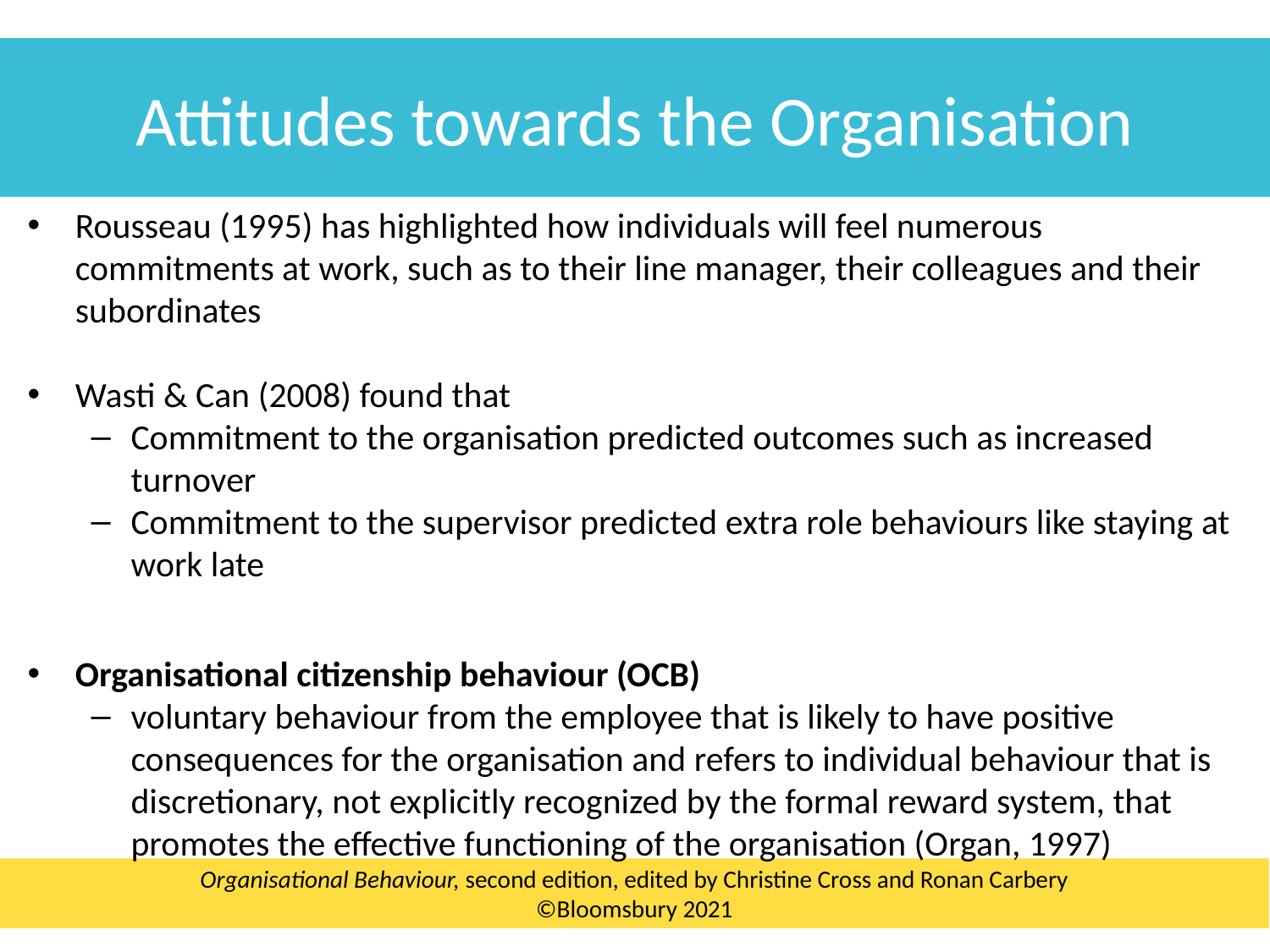

Attitudes towards the Organisation
Rousseau (1995) has highlighted how individuals will feel numerous commitments at work, such as to their line manager, their colleagues and their subordinates

Wasti & Can (2008) found that
Commitment to the organisation predicted outcomes such as increased turnover
Commitment to the supervisor predicted extra role behaviours like staying at work late

Organisational citizenship behaviour (OCB)
voluntary behaviour from the employee that is likely to have positive consequences for the organisation and refers to individual behaviour that is discretionary, not explicitly recognized by the formal reward system, that promotes the effective functioning of the organisation (Organ, 1997)